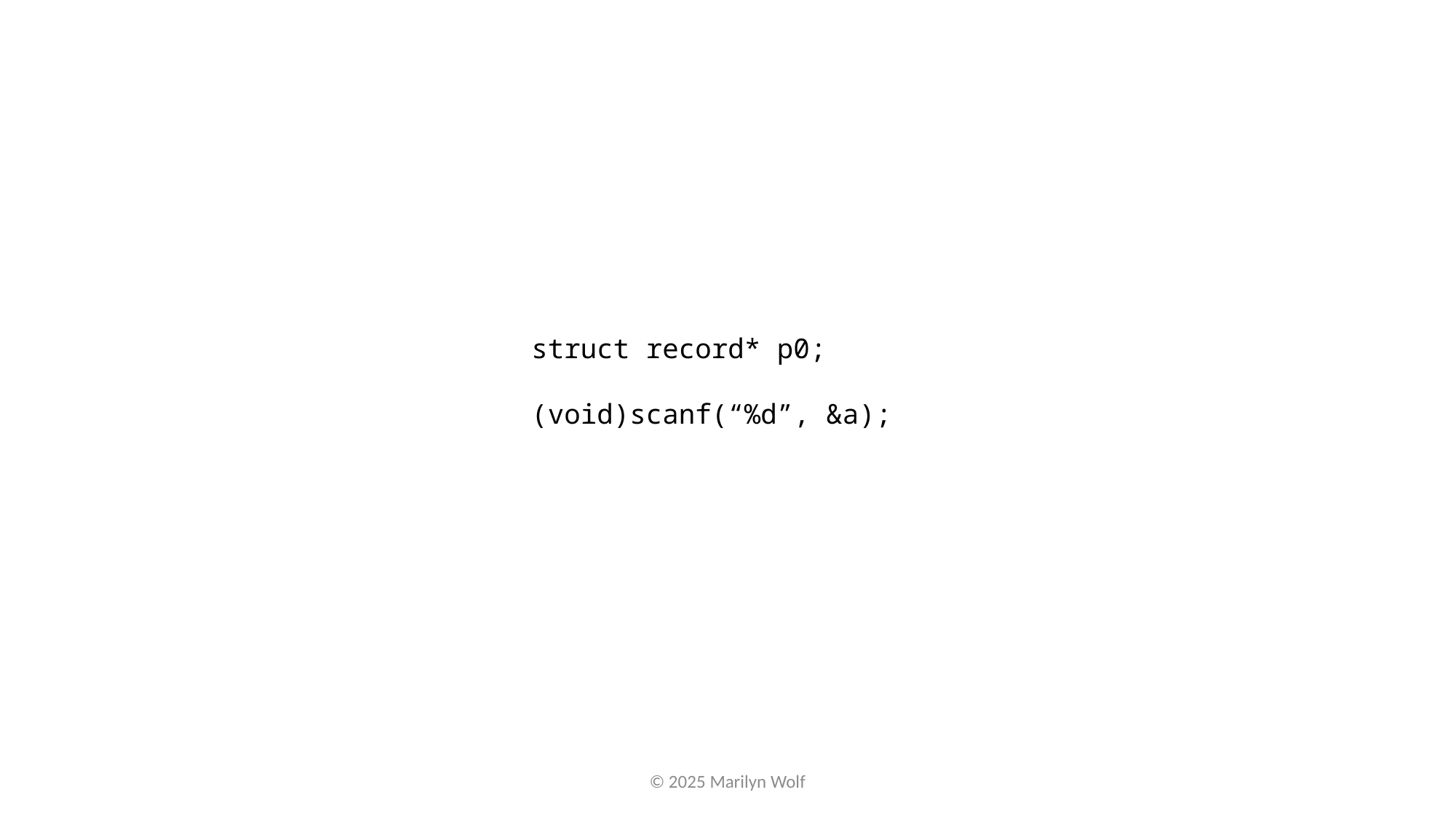

struct record* p0;

(void)scanf(“%d”, &a);
© 2025 Marilyn Wolf